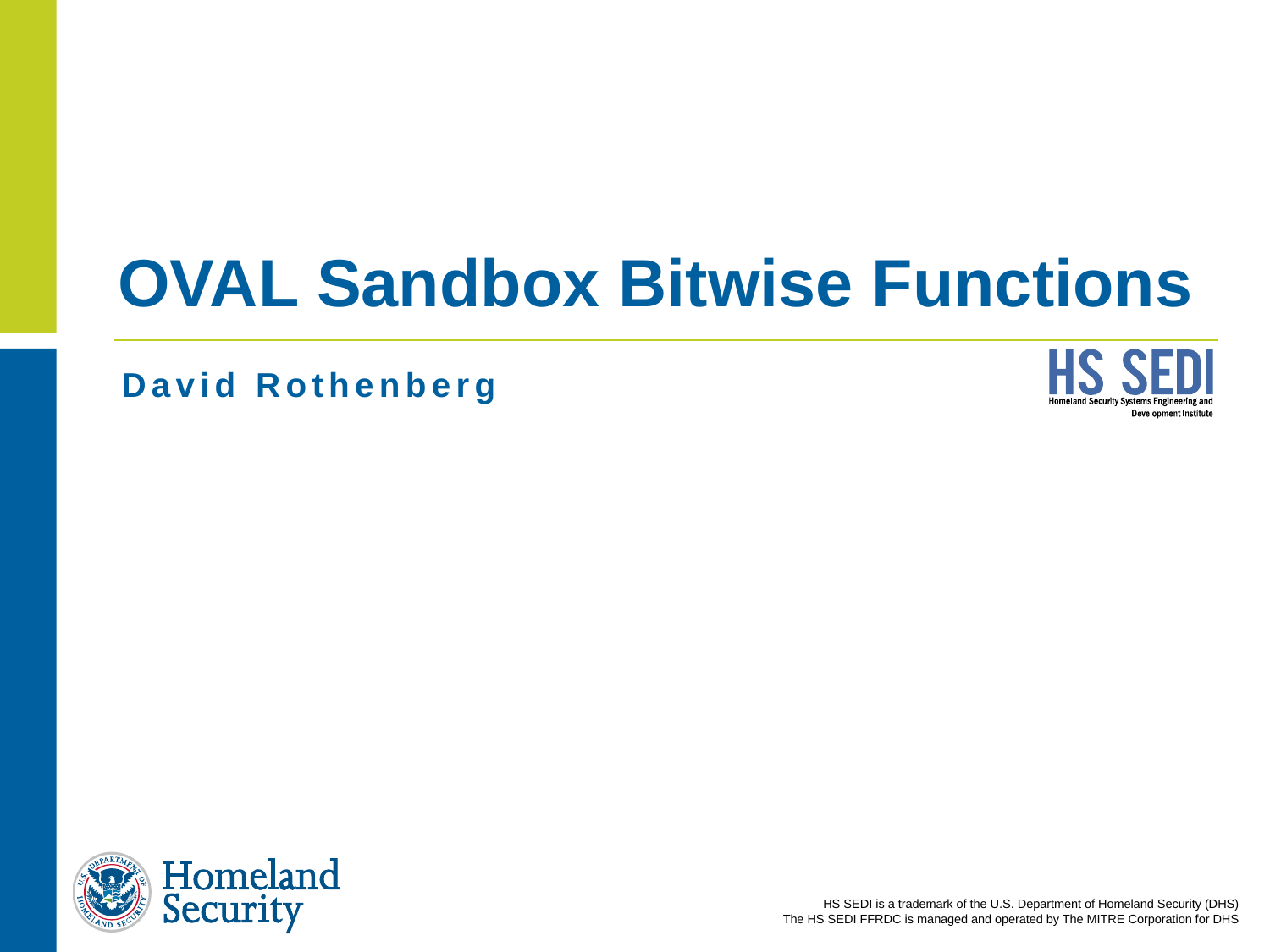

# OVAL Sandbox Bitwise Functions
David Rothenberg